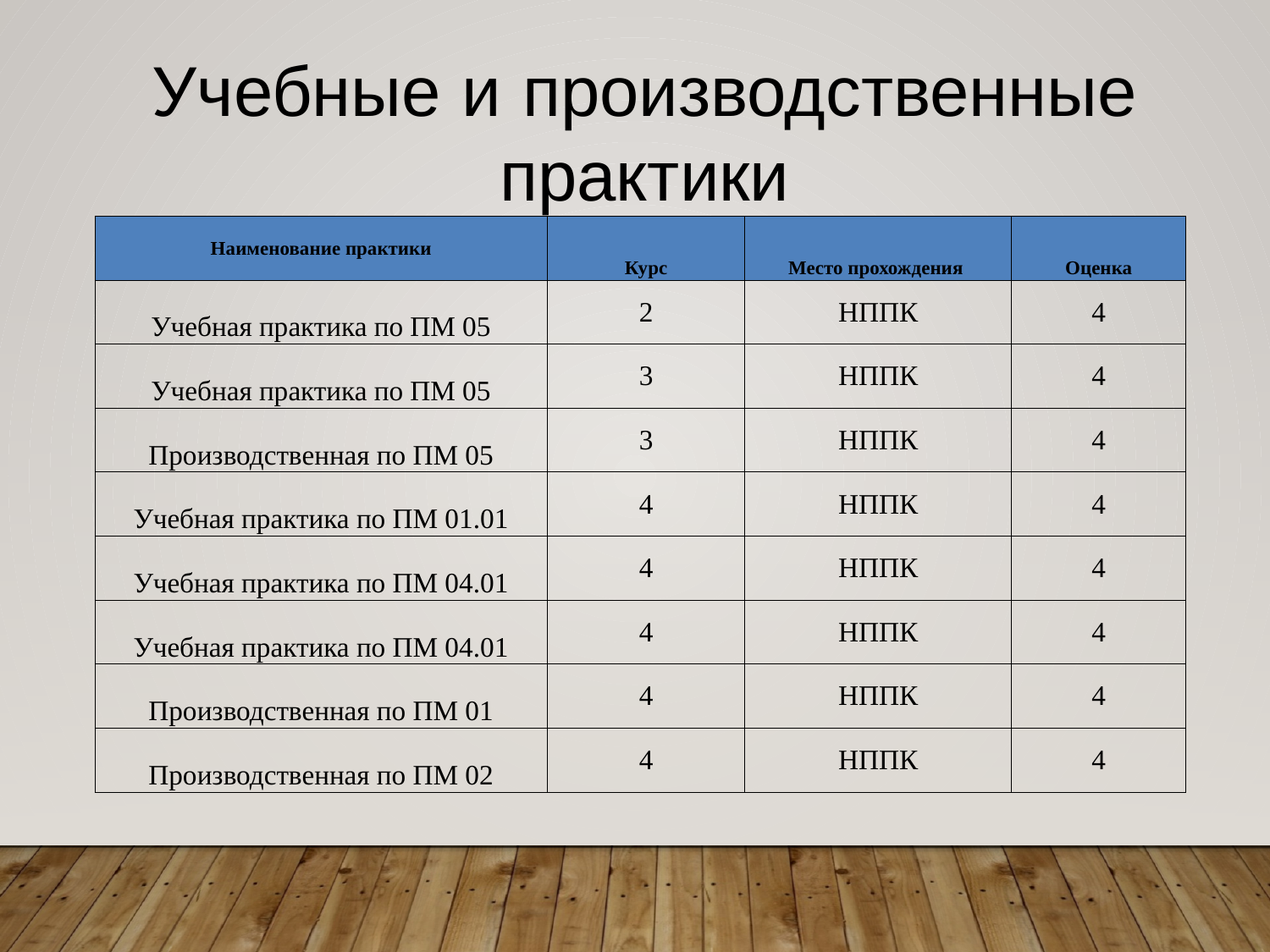

Учебные и производственные практики
| Наименование практики | Курс | Место прохождения | Оценка |
| --- | --- | --- | --- |
| Учебная практика по ПМ 05 | 2 | НППК | 4 |
| Учебная практика по ПМ 05 | 3 | НППК | 4 |
| Производственная по ПМ 05 | 3 | НППК | 4 |
| Учебная практика по ПМ 01.01 | 4 | НППК | 4 |
| Учебная практика по ПМ 04.01 | 4 | НППК | 4 |
| Учебная практика по ПМ 04.01 | 4 | НППК | 4 |
| Производственная по ПМ 01 | 4 | НППК | 4 |
| Производственная по ПМ 02 | 4 | НППК | 4 |